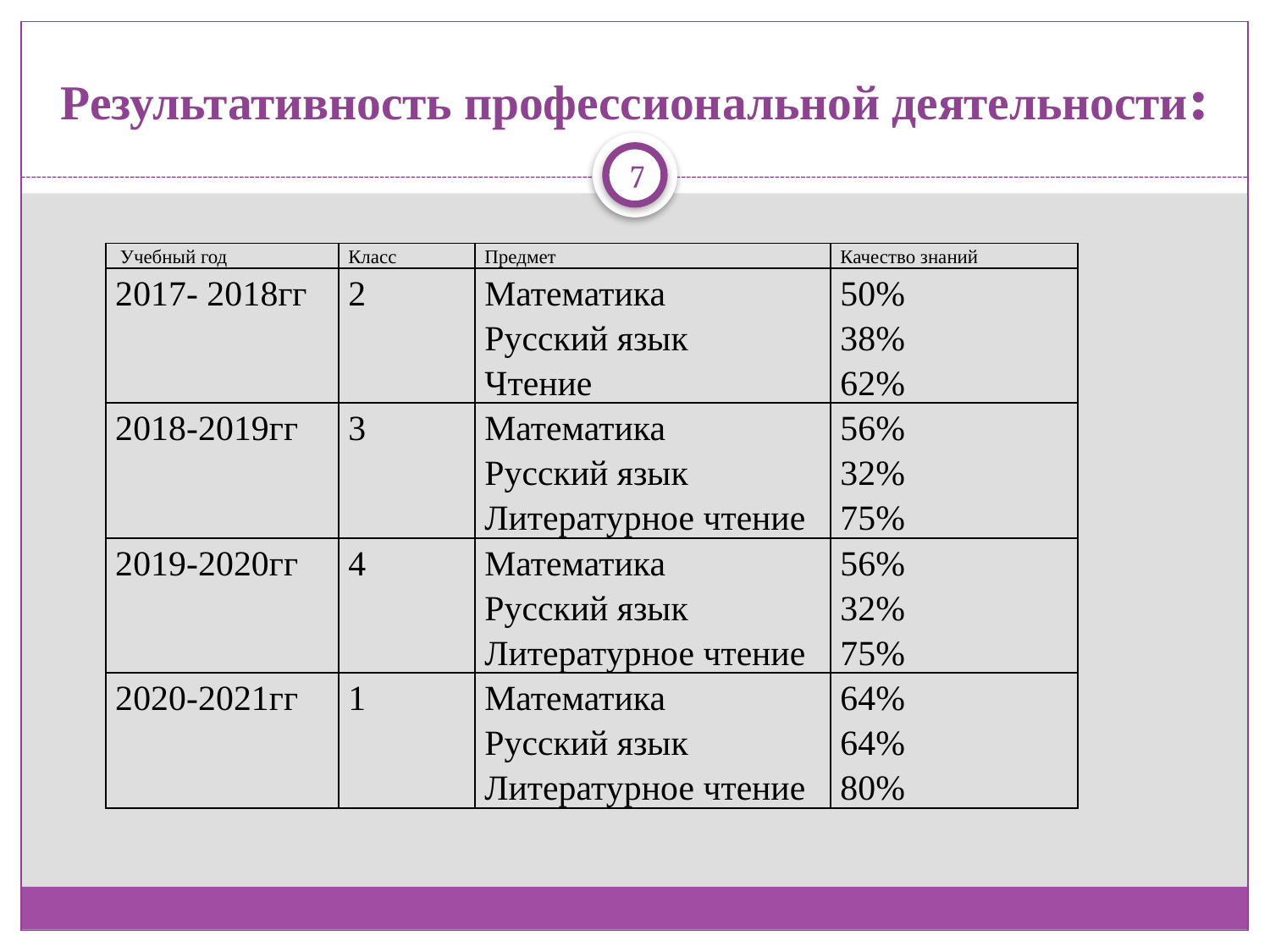

# Результативность профессиональной деятельности:
7
| Учебный год | Класс | Предмет | Качество знаний |
| --- | --- | --- | --- |
| 2017- 2018гг | 2 | Математика Русский язык Чтение | 50% 38% 62% |
| 2018-2019гг | 3 | Математика Русский язык Литературное чтение | 56% 32% 75% |
| 2019-2020гг | 4 | Математика Русский язык Литературное чтение | 56% 32% 75% |
| 2020-2021гг | 1 | Математика Русский язык Литературное чтение | 64% 64% 80% |